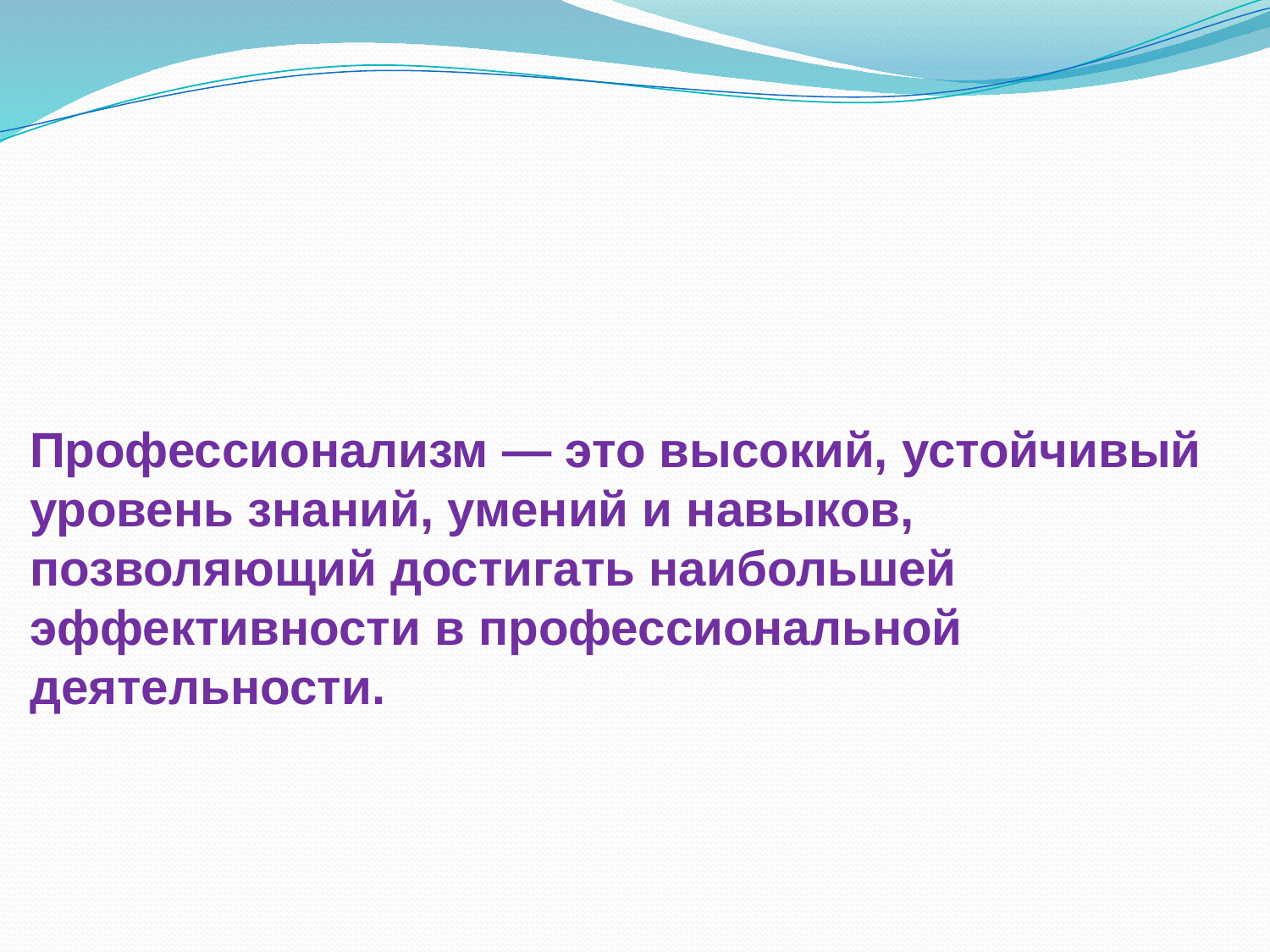

# Профессионализм — это высокий, устойчивый уровень знаний, умений и навыков, позволяющий достигать наибольшей эффективности в профессиональной деятельности.